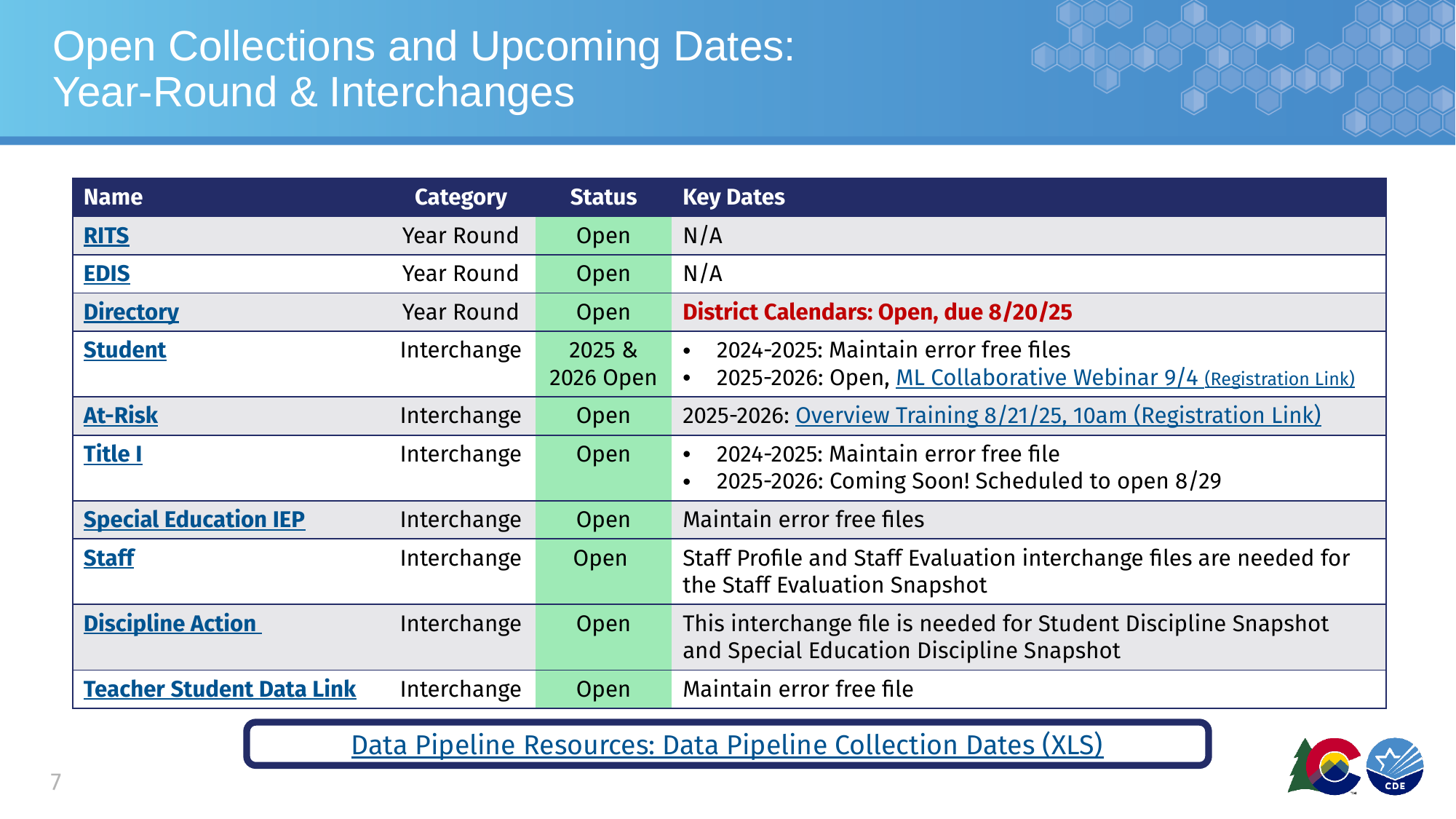

# Open Collections and Upcoming Dates: Year-Round & Interchanges
| Name | Category | Status | Key Dates |
| --- | --- | --- | --- |
| RITS | Year Round | Open | N/A |
| EDIS | Year Round | Open | N/A |
| Directory | Year Round | Open | District Calendars: Open, due 8/20/25 |
| Student | Interchange | 2025 & 2026 Open | 2024-2025: Maintain error free files 2025-2026: Open, ML Collaborative Webinar 9/4 (Registration Link) |
| At-Risk | Interchange | Open | 2025-2026: Overview Training 8/21/25, 10am (Registration Link) |
| Title I | Interchange | Open | 2024-2025: Maintain error free file 2025-2026: Coming Soon! Scheduled to open 8/29 |
| Special Education IEP | Interchange | Open | Maintain error free files |
| Staff | Interchange | Open | Staff Profile and Staff Evaluation interchange files are needed for the Staff Evaluation Snapshot |
| Discipline Action | Interchange | Open | This interchange file is needed for Student Discipline Snapshot and Special Education Discipline Snapshot |
| Teacher Student Data Link | Interchange | Open | Maintain error free file |
Data Pipeline Resources: Data Pipeline Collection Dates (XLS)
7